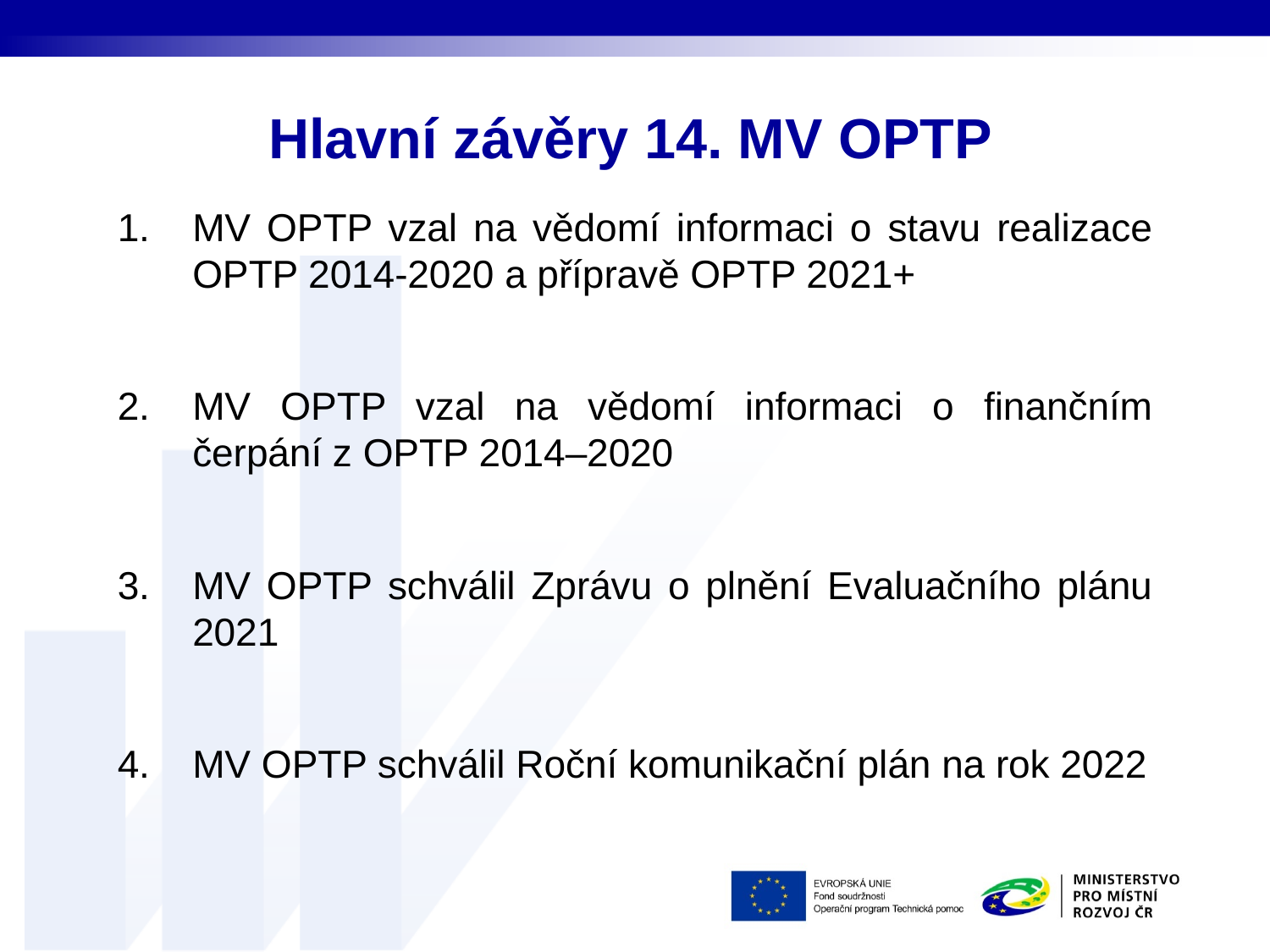

# Hlavní závěry 14. MV OPTP
MV OPTP vzal na vědomí informaci o stavu realizace OPTP 2014-2020 a přípravě OPTP 2021+

MV OPTP vzal na vědomí informaci o finančním čerpání z OPTP 2014–2020

MV OPTP schválil Zprávu o plnění Evaluačního plánu 2021

MV OPTP schválil Roční komunikační plán na rok 2022